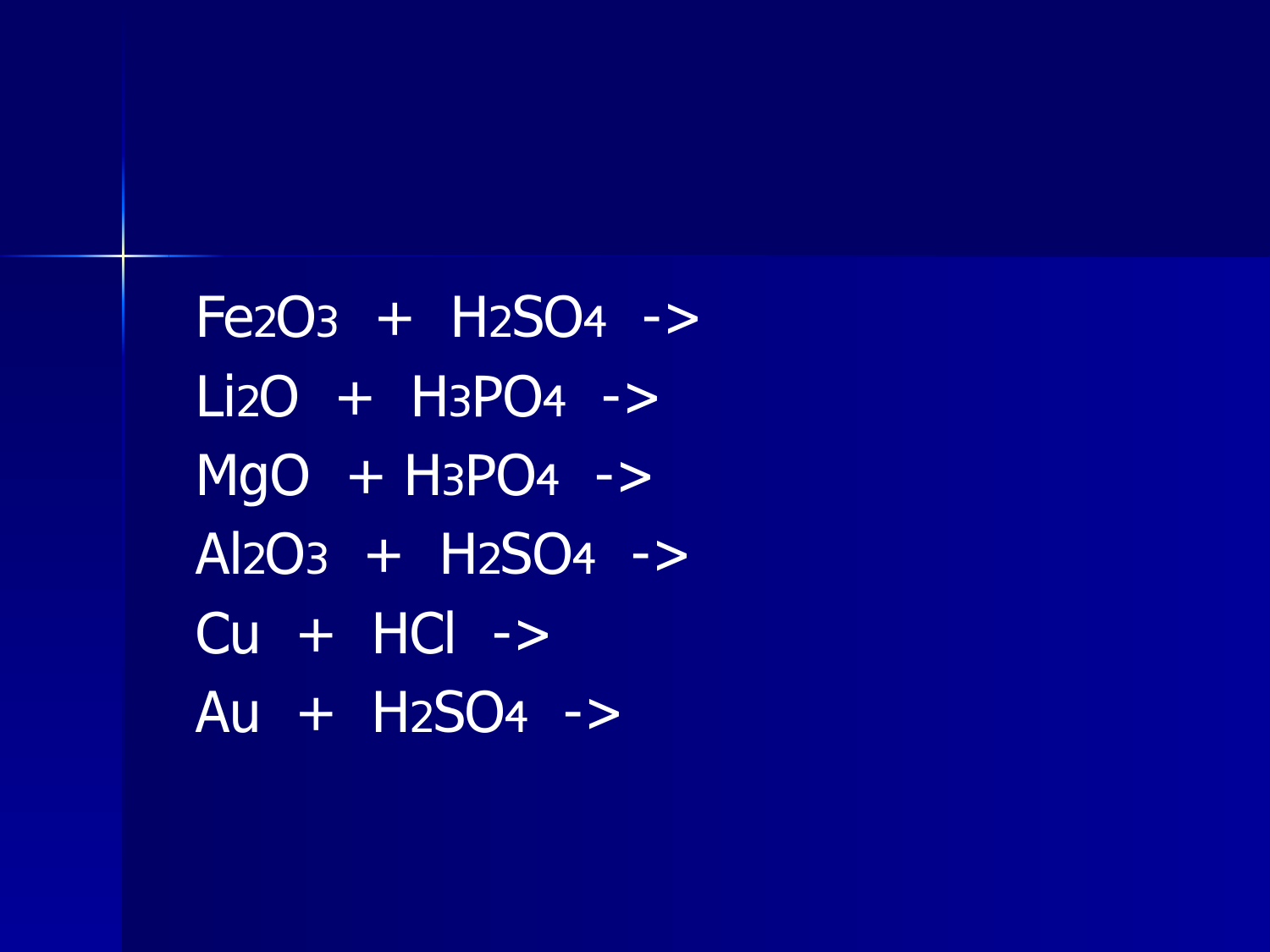

#
  Fe2O3  +  H2SO4  ->
  Li2O  +  H3PO4  ->
  MgO  + H3PO4  ->
  Al2O3  +  H2SO4  ->
  Cu  +  HCl  ->
  Au  +  H2SO4  ->